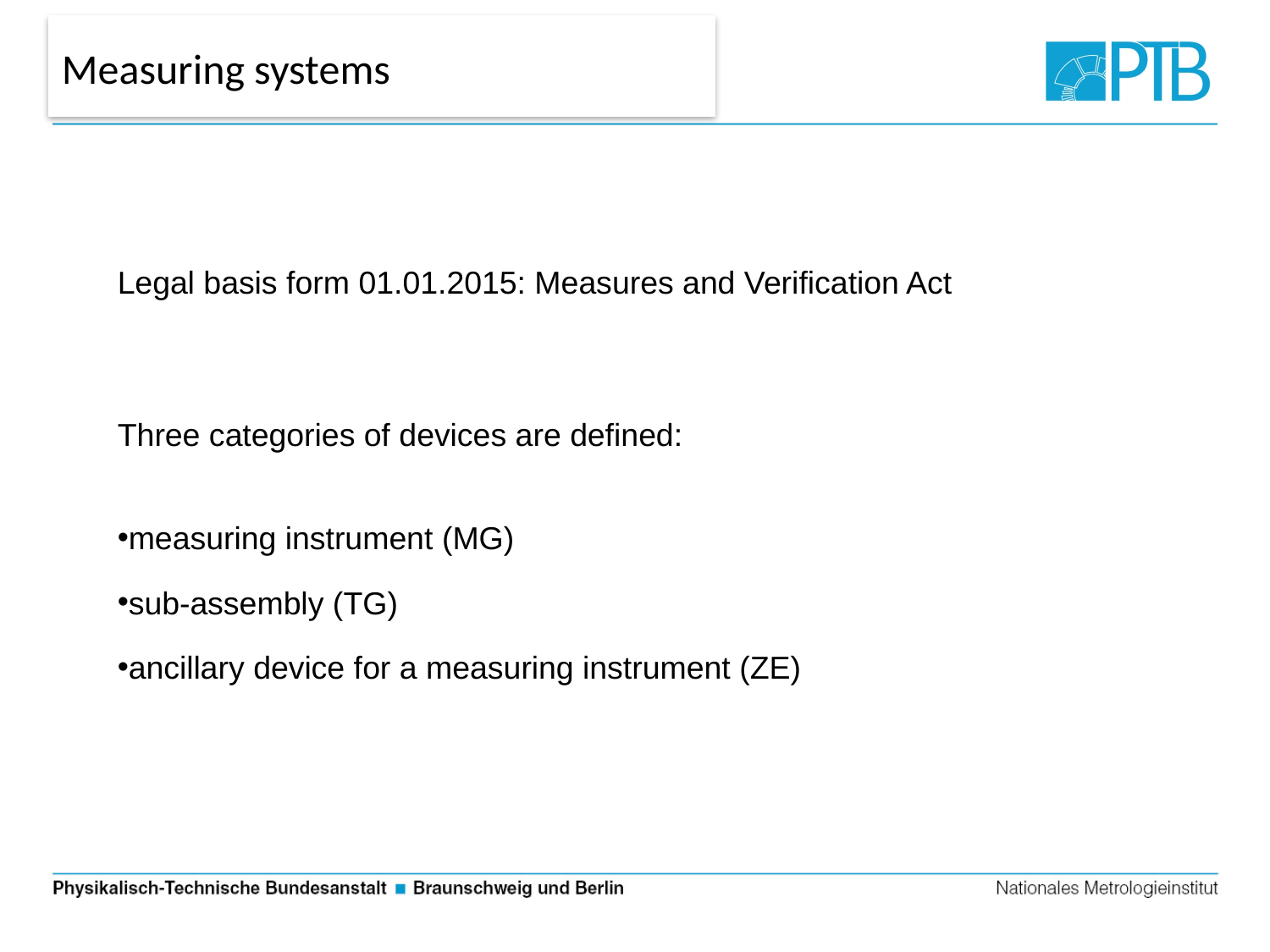

Measuring systems
Legal basis form 01.01.2015: Measures and Verification Act

Three categories of devices are defined:

measuring instrument (MG)
sub-assembly (TG)
ancillary device for a measuring instrument (ZE)